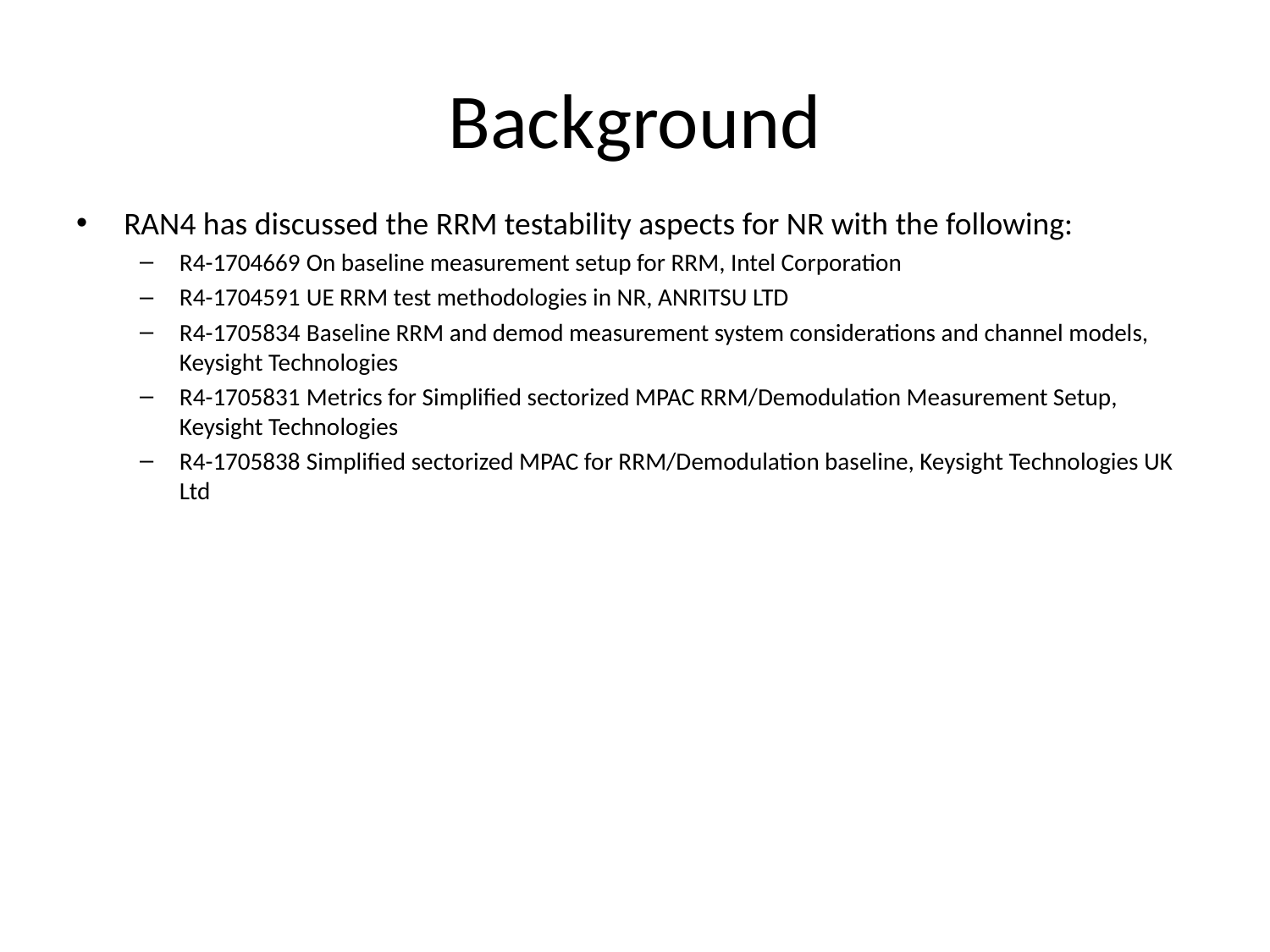

# Background
RAN4 has discussed the RRM testability aspects for NR with the following:
R4-1704669	On baseline measurement setup for RRM, Intel Corporation
R4-1704591	UE RRM test methodologies in NR, ANRITSU LTD
R4-1705834	Baseline RRM and demod measurement system considerations and channel models, Keysight Technologies
R4-1705831	Metrics for Simplified sectorized MPAC RRM/Demodulation Measurement Setup, Keysight Technologies
R4-1705838	Simplified sectorized MPAC for RRM/Demodulation baseline, Keysight Technologies UK Ltd